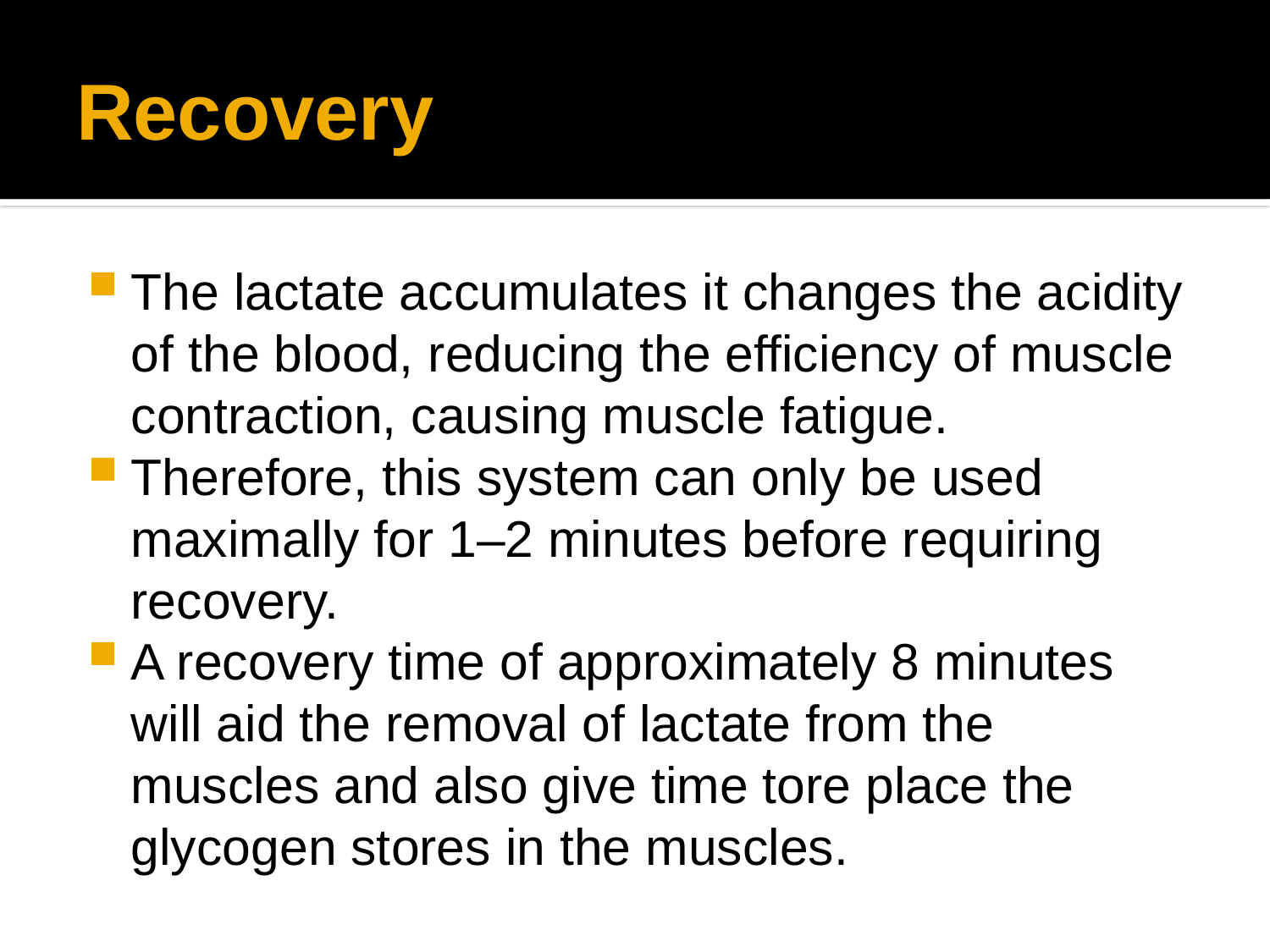

# Recovery
The lactate accumulates it changes the acidity of the blood, reducing the efficiency of muscle contraction, causing muscle fatigue.
Therefore, this system can only be used maximally for 1–2 minutes before requiring recovery.
A recovery time of approximately 8 minutes will aid the removal of lactate from the muscles and also give time tore place the glycogen stores in the muscles.